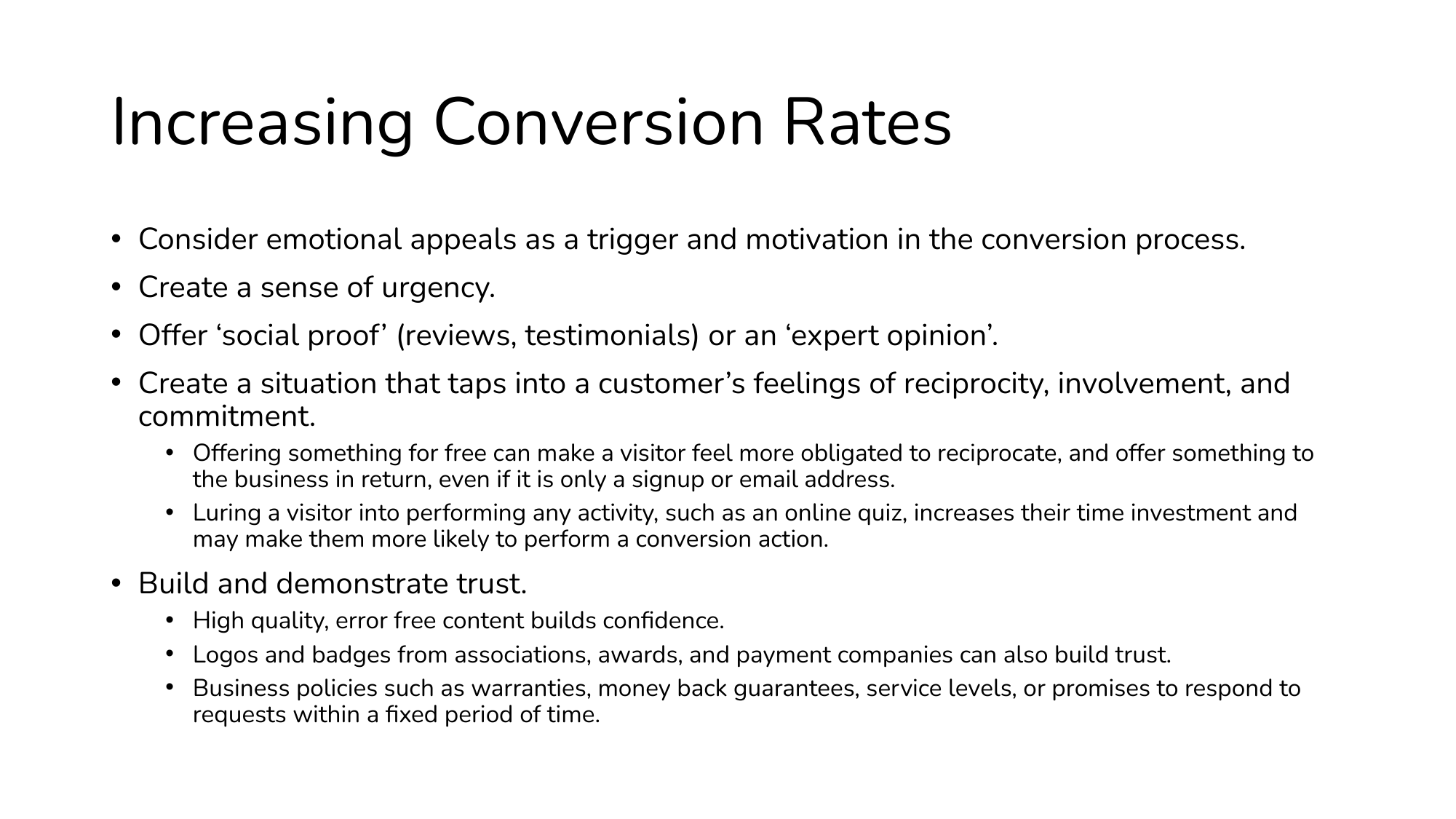

# Increasing Conversion Rates
Consider emotional appeals as a trigger and motivation in the conversion process.
Create a sense of urgency.
Offer ‘social proof’ (reviews, testimonials) or an ‘expert opinion’.
Create a situation that taps into a customer’s feelings of reciprocity, involvement, and commitment.
Offering something for free can make a visitor feel more obligated to reciprocate, and offer something to the business in return, even if it is only a signup or email address.
Luring a visitor into performing any activity, such as an online quiz, increases their time investment and may make them more likely to perform a conversion action.
Build and demonstrate trust.
High quality, error free content builds confidence.
Logos and badges from associations, awards, and payment companies can also build trust.
Business policies such as warranties, money back guarantees, service levels, or promises to respond to requests within a fixed period of time.